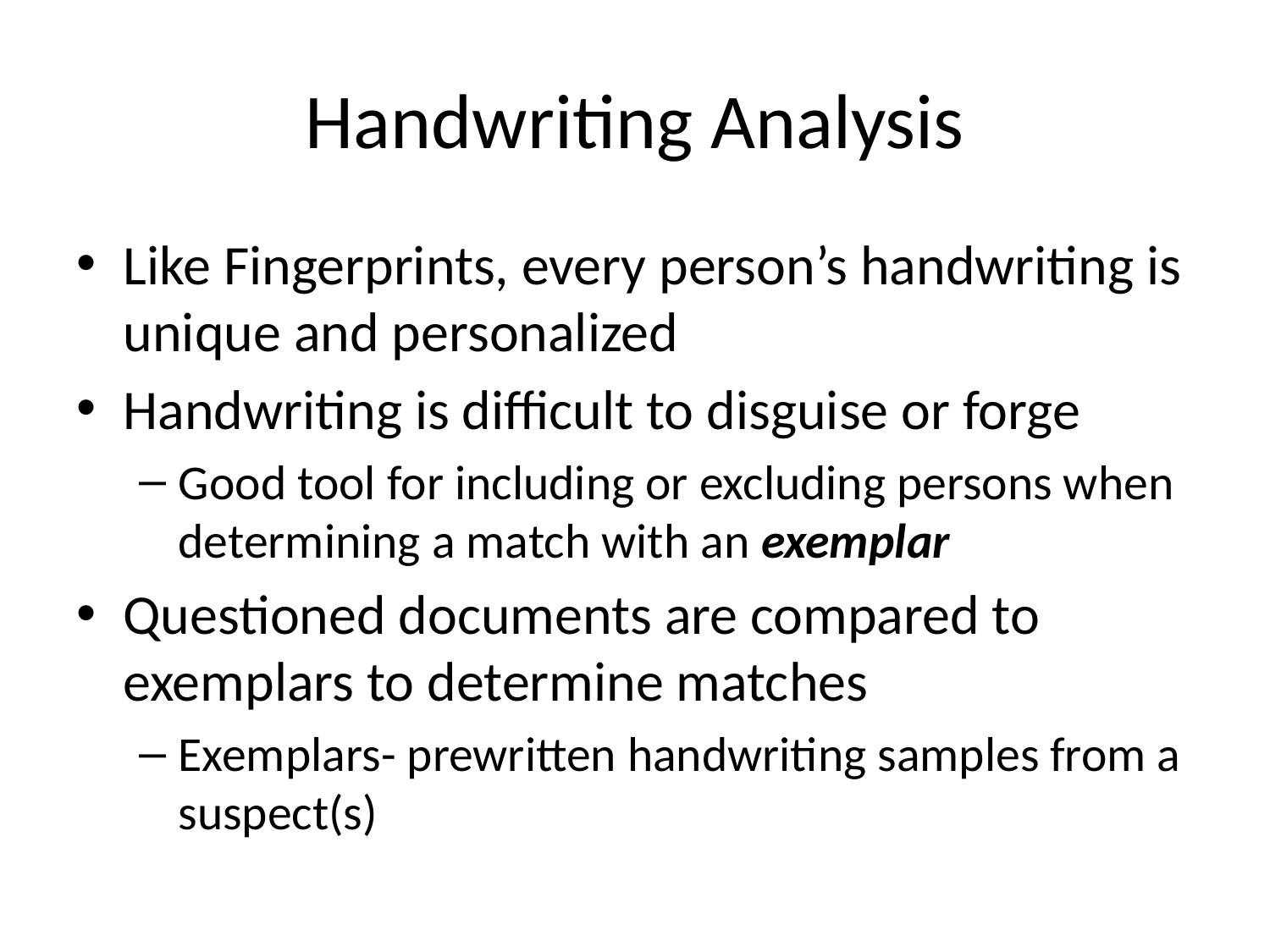

# Handwriting Analysis
Like Fingerprints, every person’s handwriting is unique and personalized
Handwriting is difficult to disguise or forge
Good tool for including or excluding persons when determining a match with an exemplar
Questioned documents are compared to exemplars to determine matches
Exemplars- prewritten handwriting samples from a suspect(s)